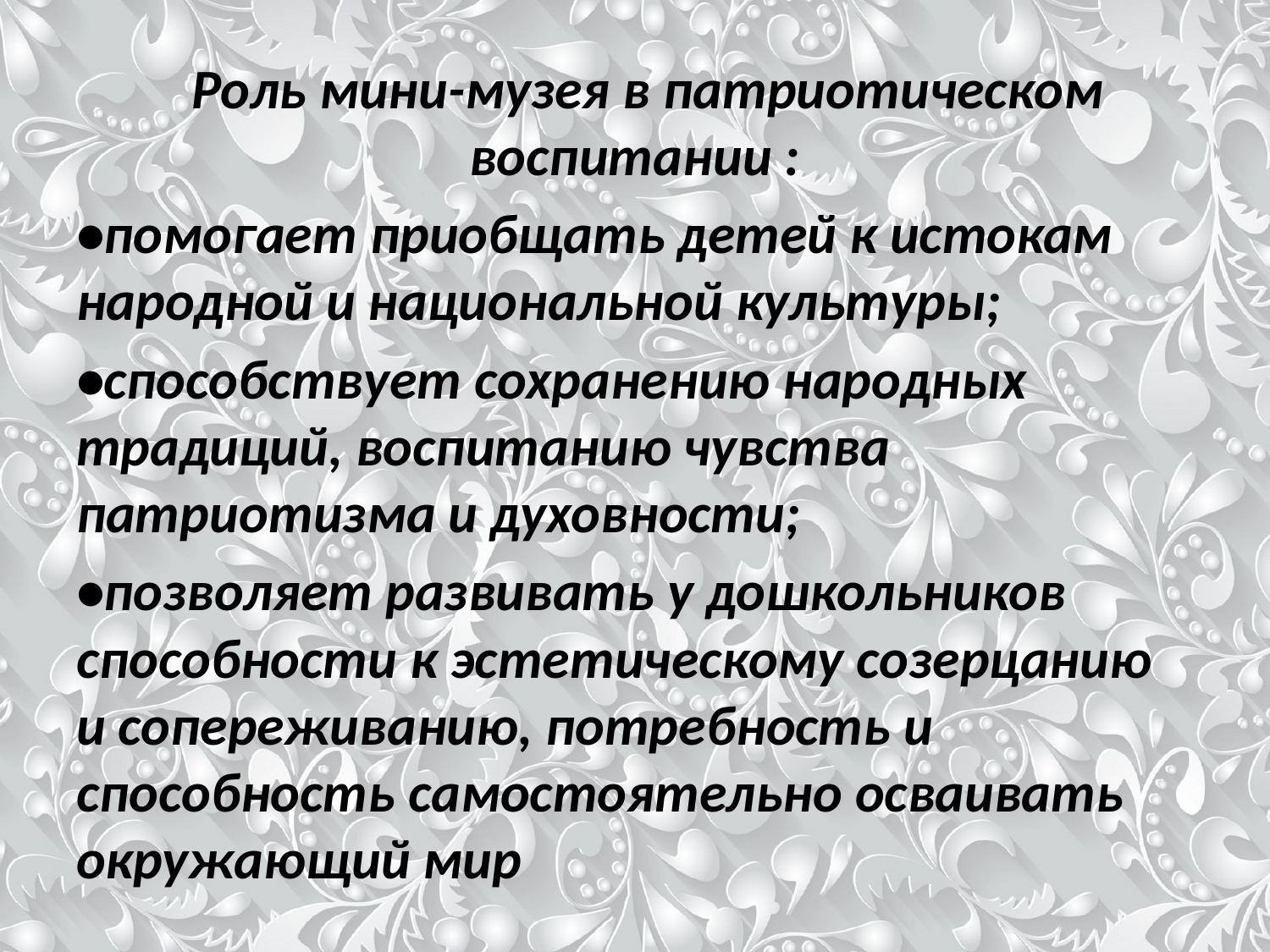

Роль мини-музея в патриотическом воспитании :
•помогает приобщать детей к истокам народной и национальной культуры;
•способствует сохранению народных традиций, воспитанию чувства патриотизма и духовности;
•позволяет развивать у дошкольников способности к эстетическому созерцанию и сопереживанию, потребность и способность самостоятельно осваивать окружающий мир